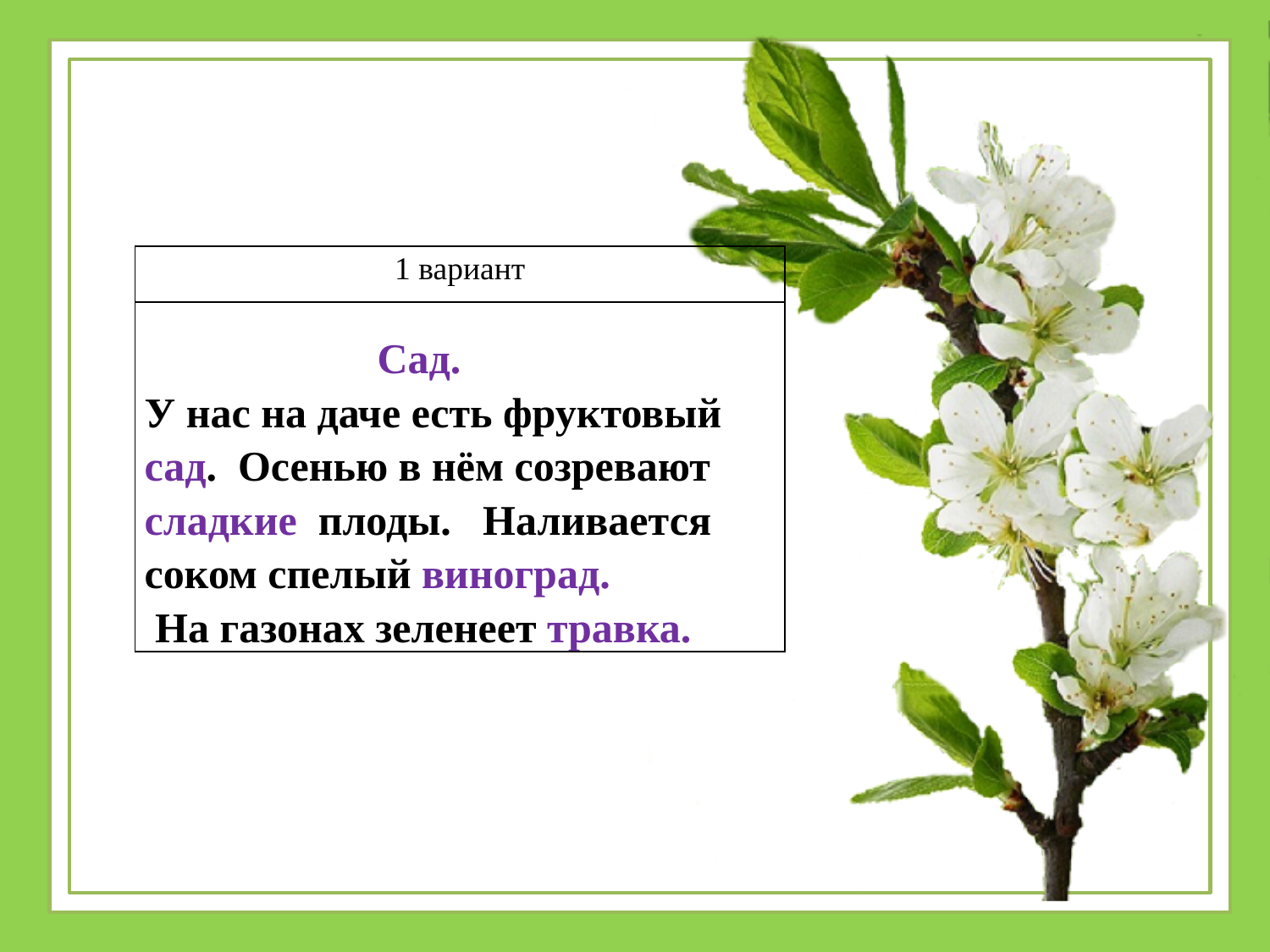

| 1 вариант |
| --- |
| Сад. У нас на даче есть фруктовый сад. Осенью в нём созревают сладкие плоды. Наливается соком спелый виноград. На газонах зеленеет травка. |